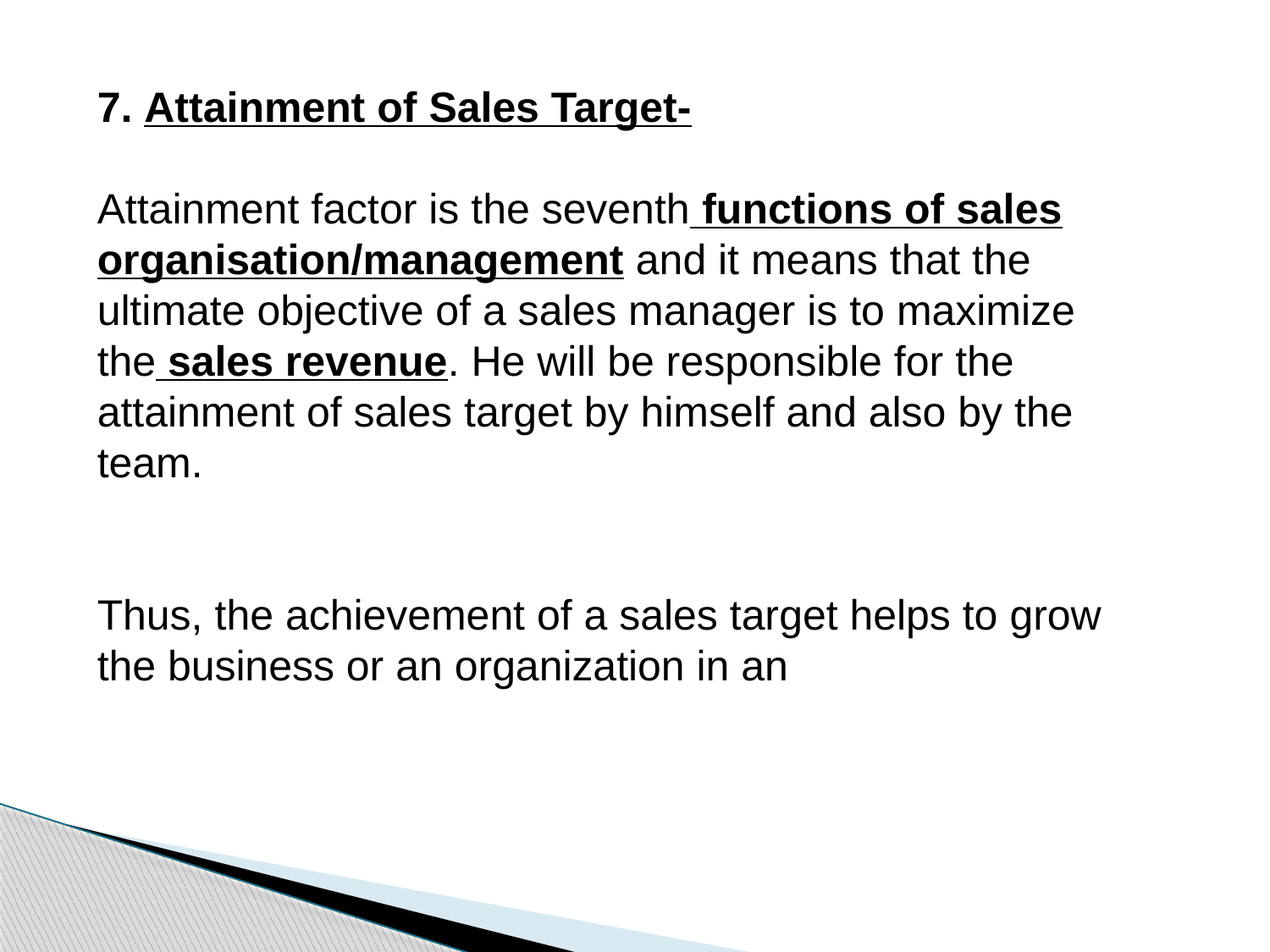

7. Attainment of Sales Target-

Attainment factor is the seventh functions of sales organisation/management and it means that the ultimate objective of a sales manager is to maximize the sales revenue. He will be responsible for the attainment of sales target by himself and also by the team.

Thus, the achievement of a sales target helps to grow the business or an organization in an